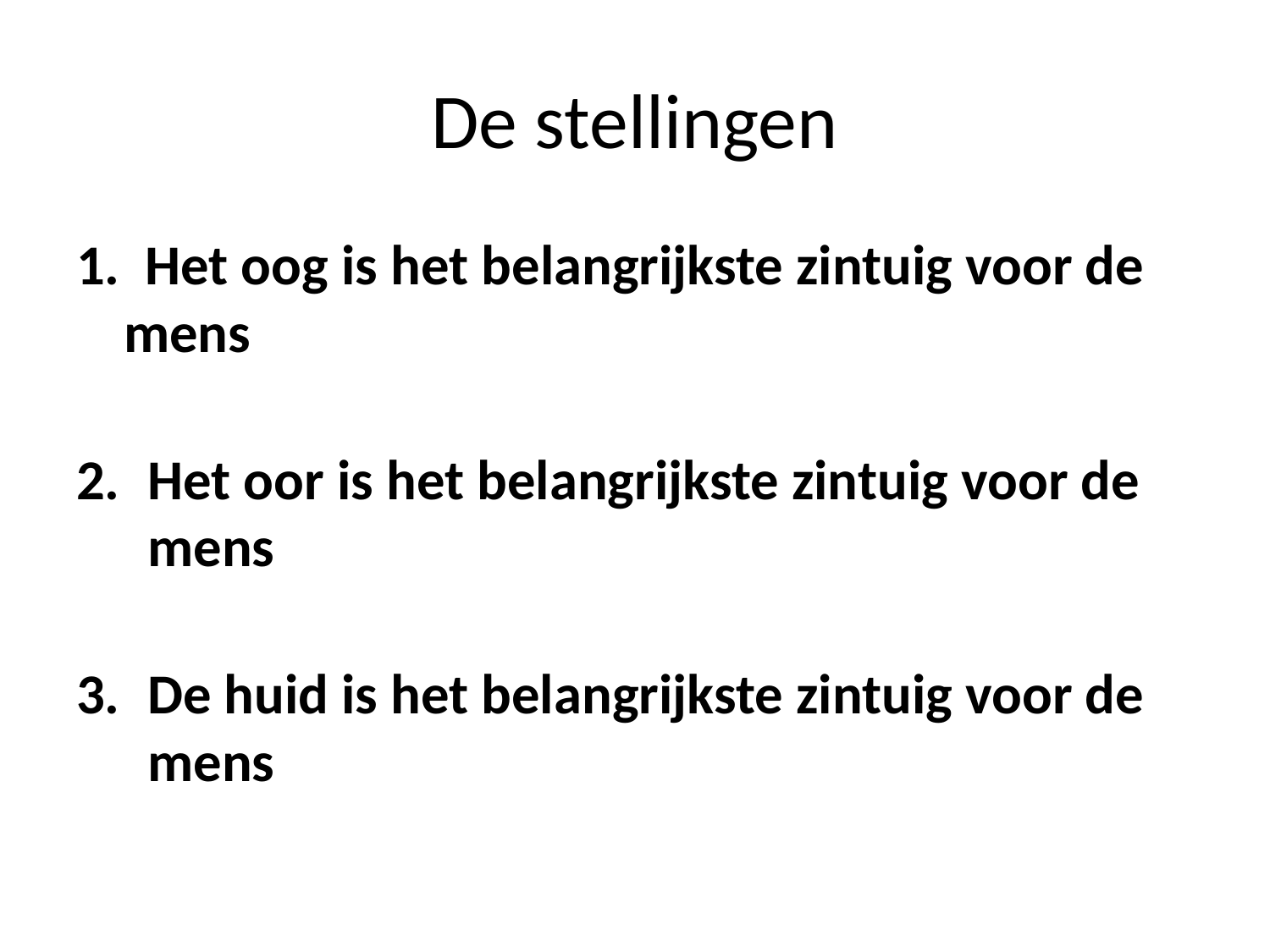

# De stellingen
1.  Het oog is het belangrijkste zintuig voor de mens
Het oor is het belangrijkste zintuig voor de mens
De huid is het belangrijkste zintuig voor de mens